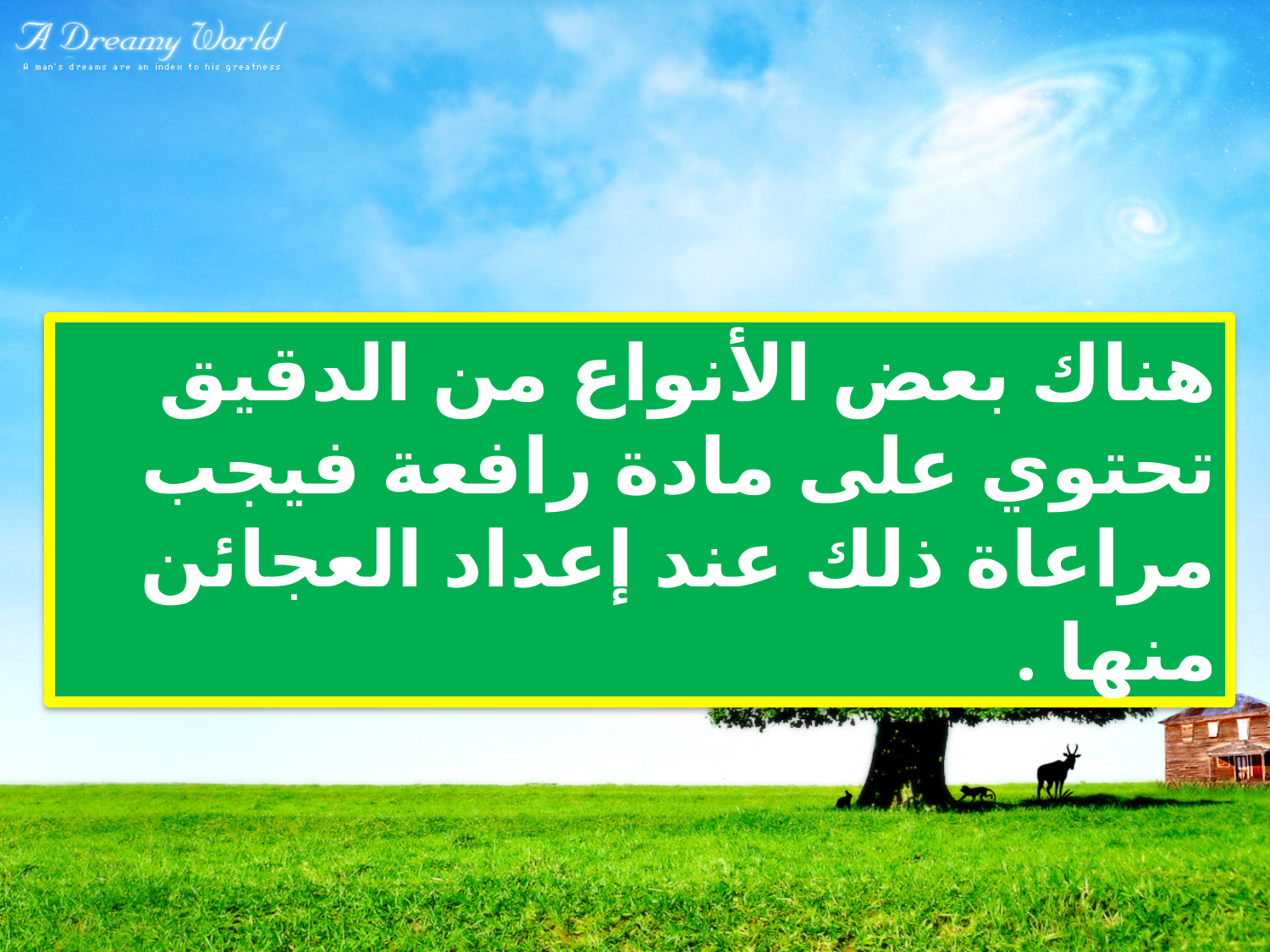

هناك بعض الأنواع من الدقيق تحتوي على مادة رافعة فيجب مراعاة ذلك عند إعداد العجائن منها .